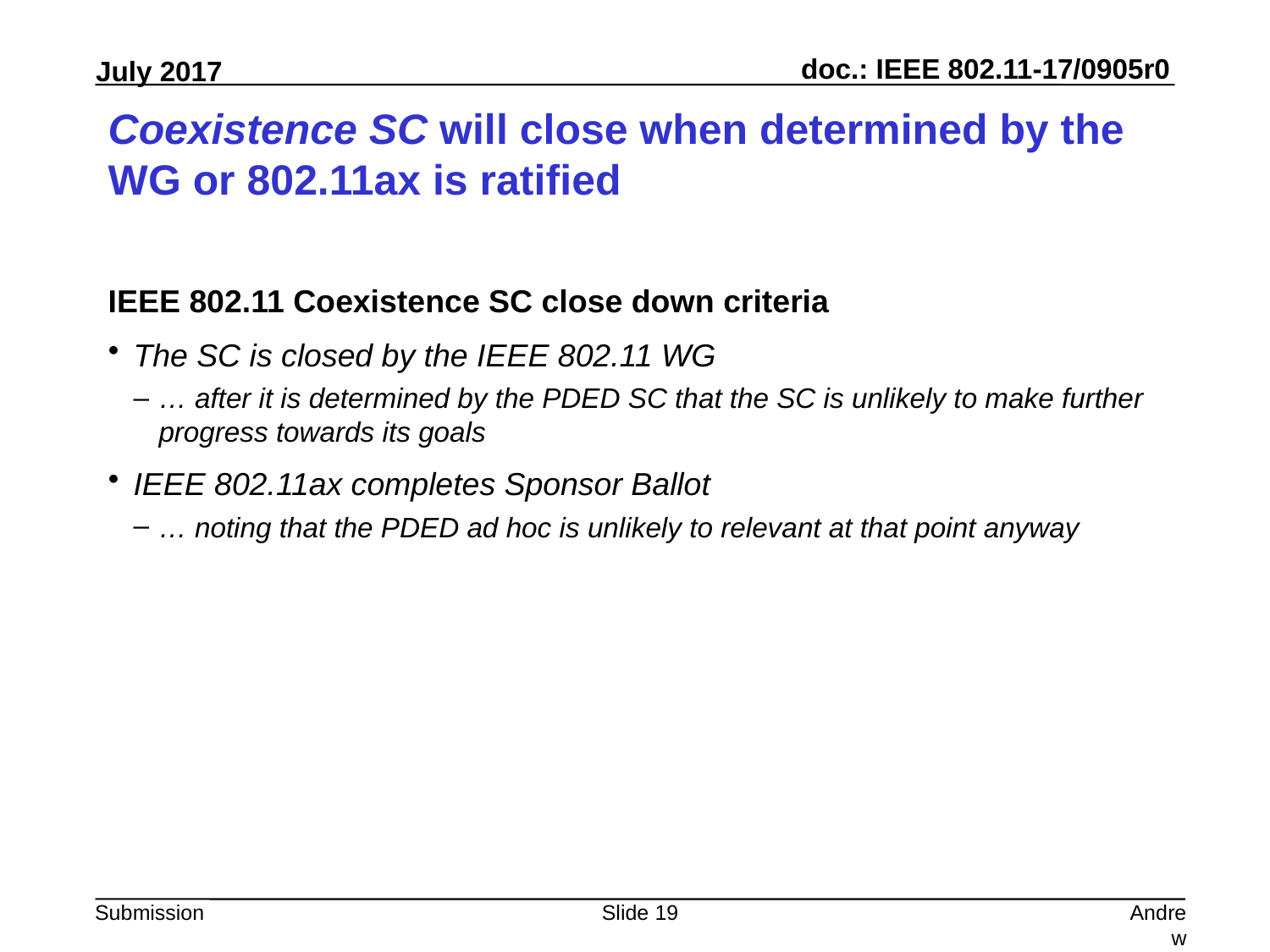

# Coexistence SC will close when determined by the WG or 802.11ax is ratified
IEEE 802.11 Coexistence SC close down criteria
The SC is closed by the IEEE 802.11 WG
… after it is determined by the PDED SC that the SC is unlikely to make further progress towards its goals
IEEE 802.11ax completes Sponsor Ballot
… noting that the PDED ad hoc is unlikely to relevant at that point anyway

Slide 19
Andrew Myles, Cisco